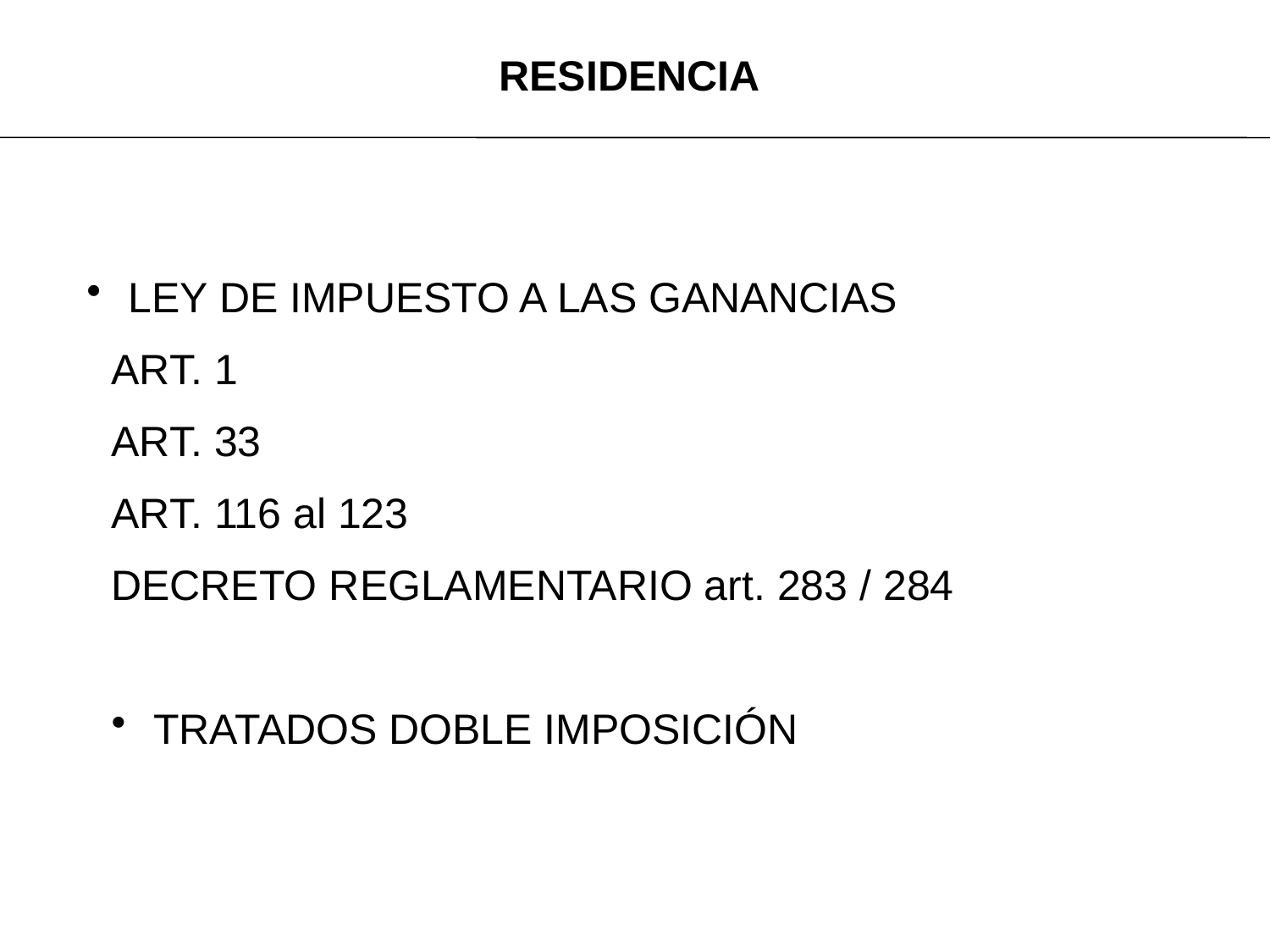

RESIDENCIA

 LEY DE IMPUESTO A LAS GANANCIAS
ART. 1
ART. 33
ART. 116 al 123
DECRETO REGLAMENTARIO art. 283 / 284

 TRATADOS DOBLE IMPOSICIÓN